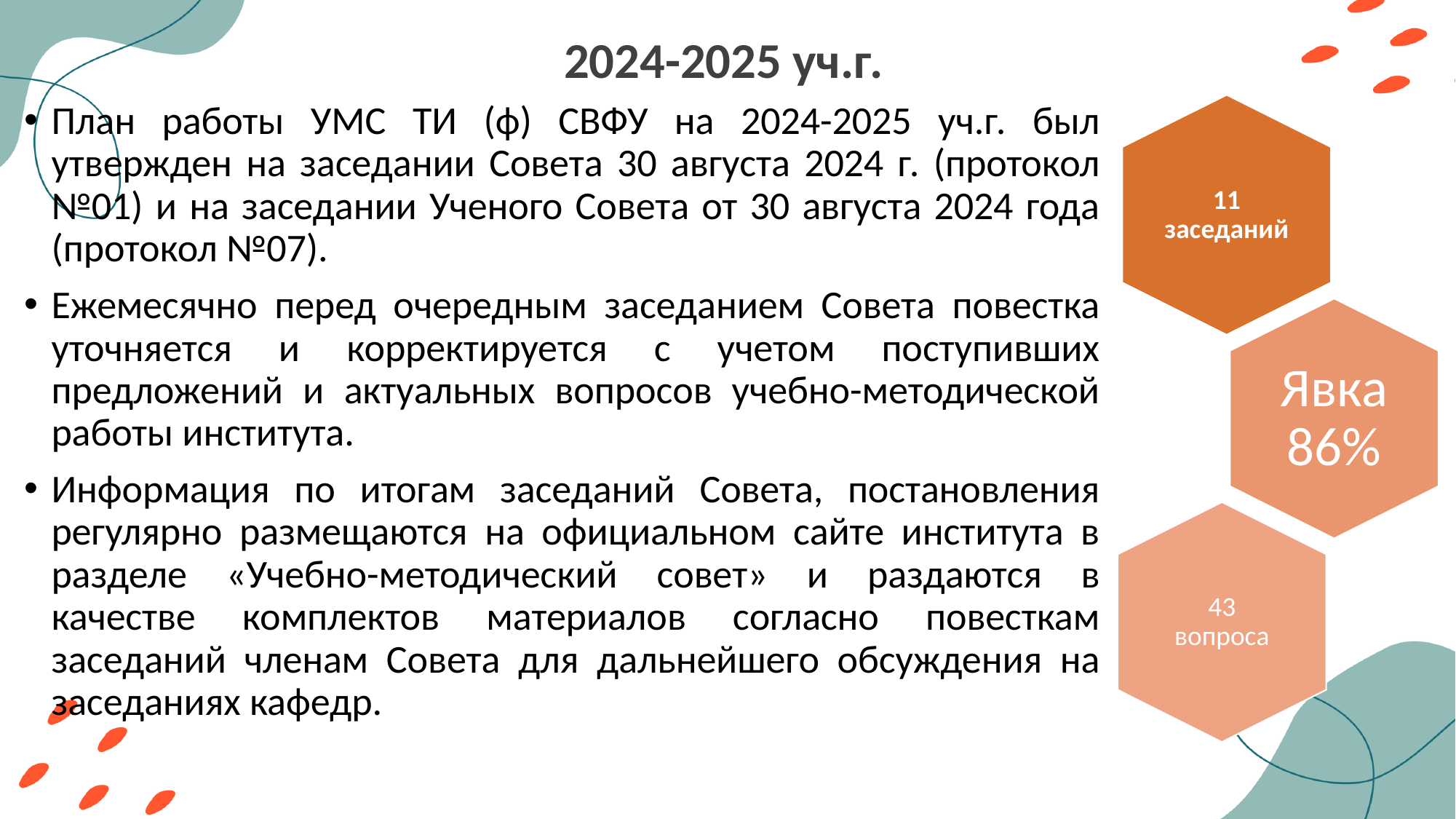

# 2024-2025 уч.г.
План работы УМС ТИ (ф) СВФУ на 2024-2025 уч.г. был утвержден на заседании Совета 30 августа 2024 г. (протокол №01) и на заседании Ученого Совета от 30 августа 2024 года (протокол №07).
Ежемесячно перед очередным заседанием Совета повестка уточняется и корректируется с учетом поступивших предложений и актуальных вопросов учебно-методической работы института.
Информация по итогам заседаний Совета, постановления регулярно размещаются на официальном сайте института в разделе «Учебно-методический совет» и раздаются в качестве комплектов материалов согласно повесткам заседаний членам Совета для дальнейшего обсуждения на заседаниях кафедр.

11 заседаний

Явка 86%

43 вопроса